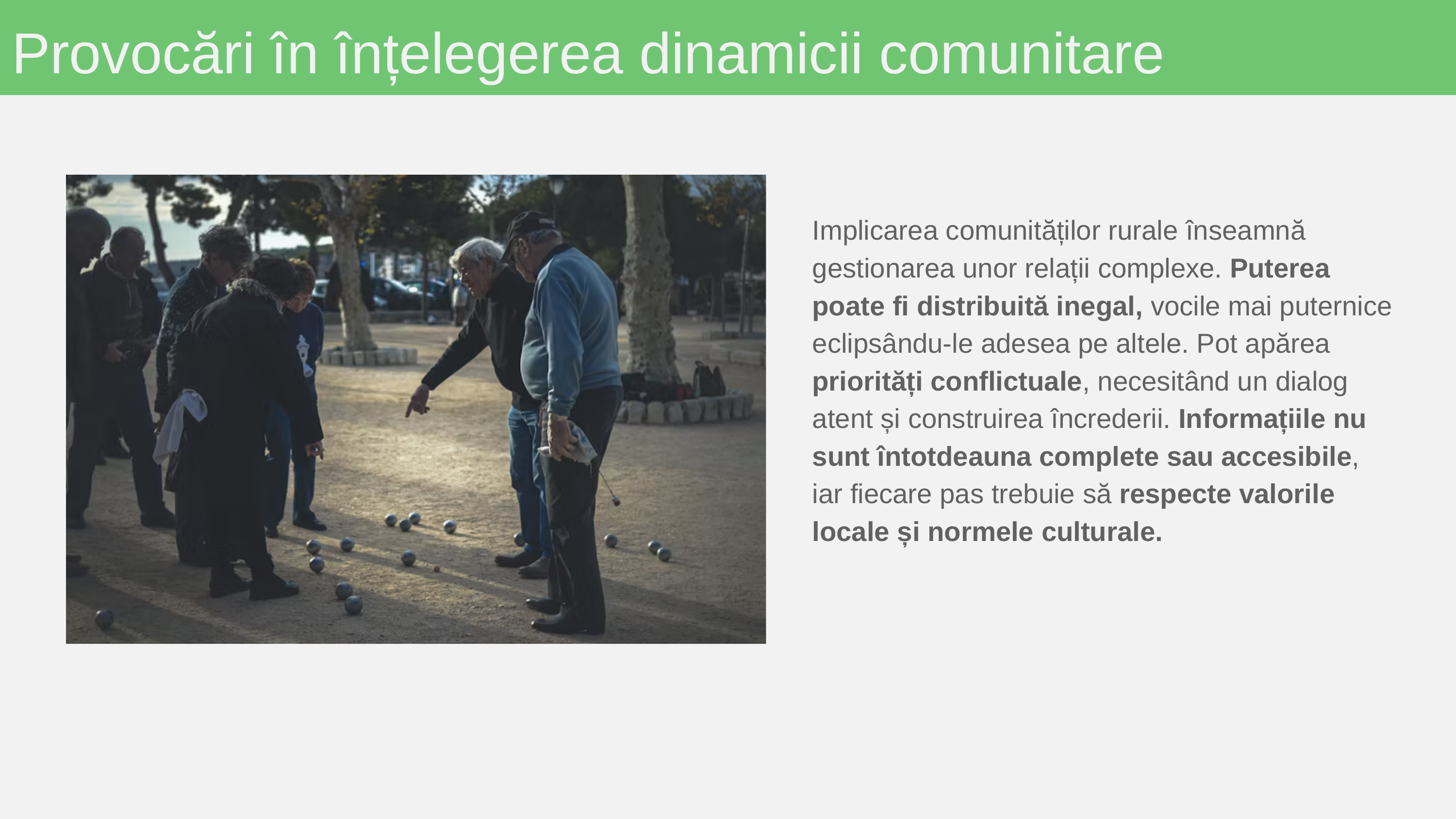

Provocări în înțelegerea dinamicii comunitare

Implicarea comunităților rurale înseamnă gestionarea unor relații complexe. Puterea poate fi distribuită inegal, vocile mai puternice eclipsându-le adesea pe altele. Pot apărea priorități conflictuale, necesitând un dialog atent și construirea încrederii. Informațiile nu sunt întotdeauna complete sau accesibile, iar fiecare pas trebuie să respecte valorile locale și normele culturale.